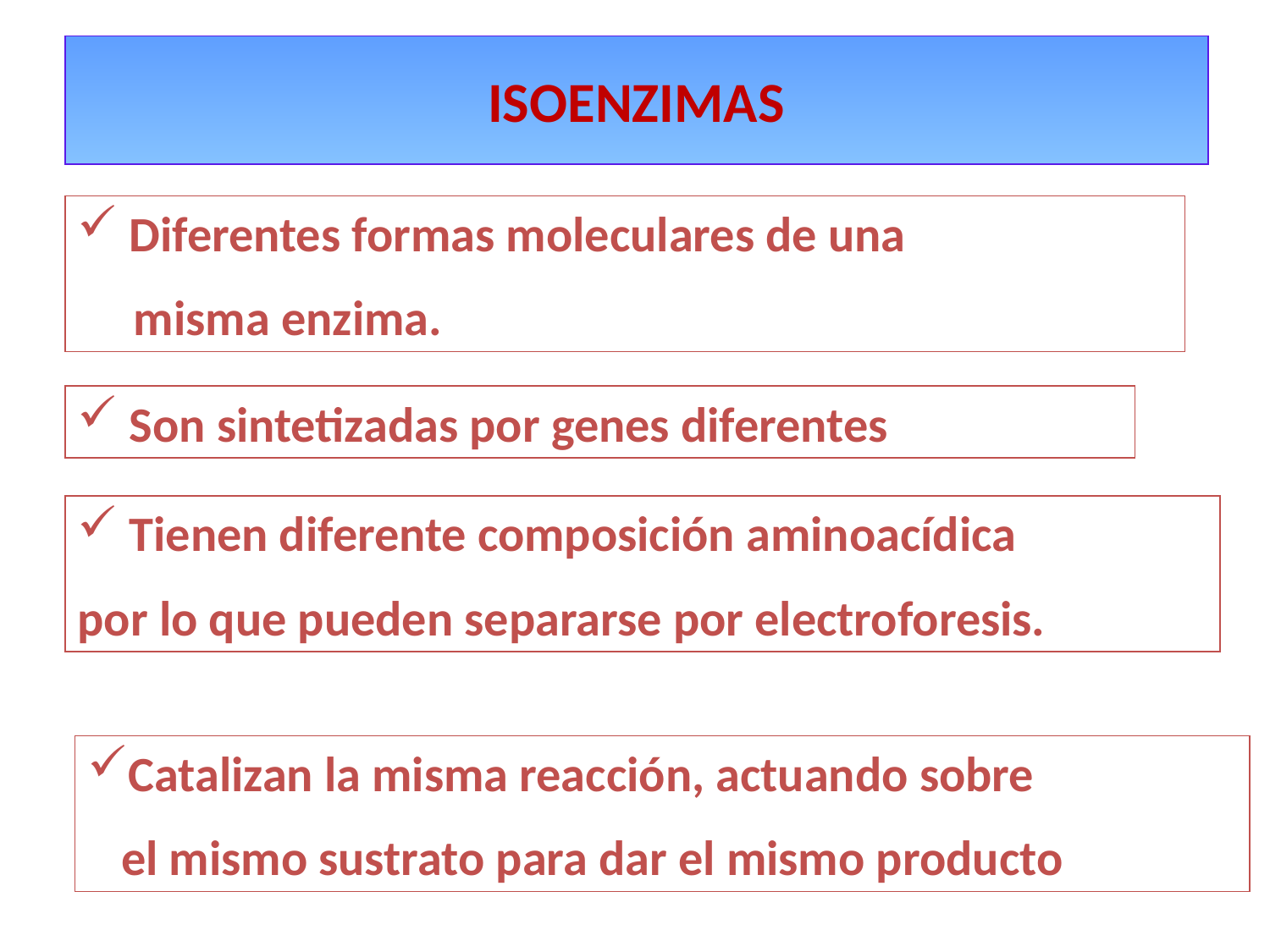

# ISOENZIMAS
 Diferentes formas moleculares de una
     misma enzima.
 Son sintetizadas por genes diferentes
 Tienen diferente composición aminoacídica
por lo que pueden separarse por electroforesis.
Catalizan la misma reacción, actuando sobre
   el mismo sustrato para dar el mismo producto